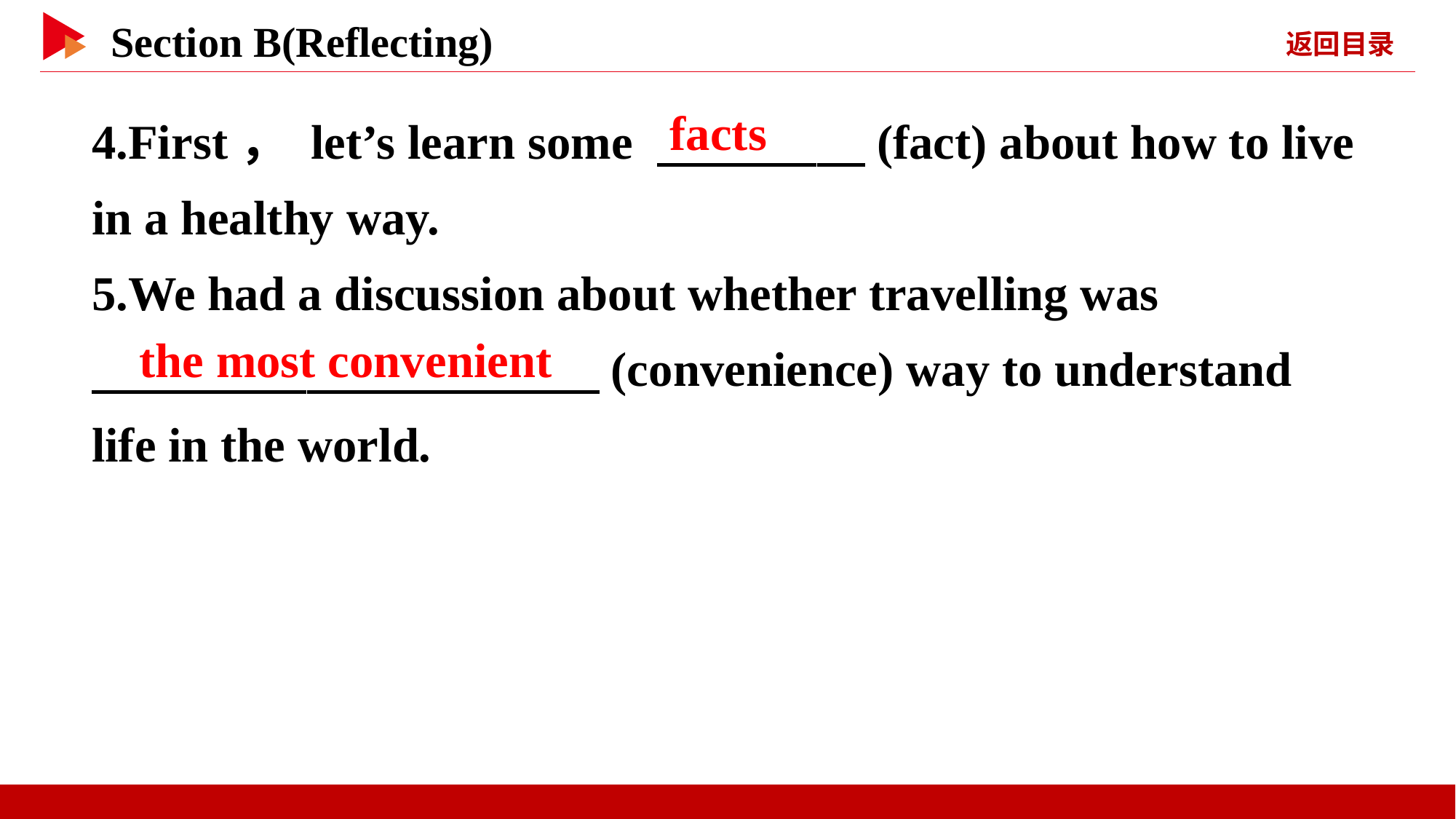

4.First， let’s learn some 　          　(fact) about how to live in a healthy way.
5.We had a discussion about whether travelling was
　                                     　(convenience) way to understand life in the world.
facts
the most convenient